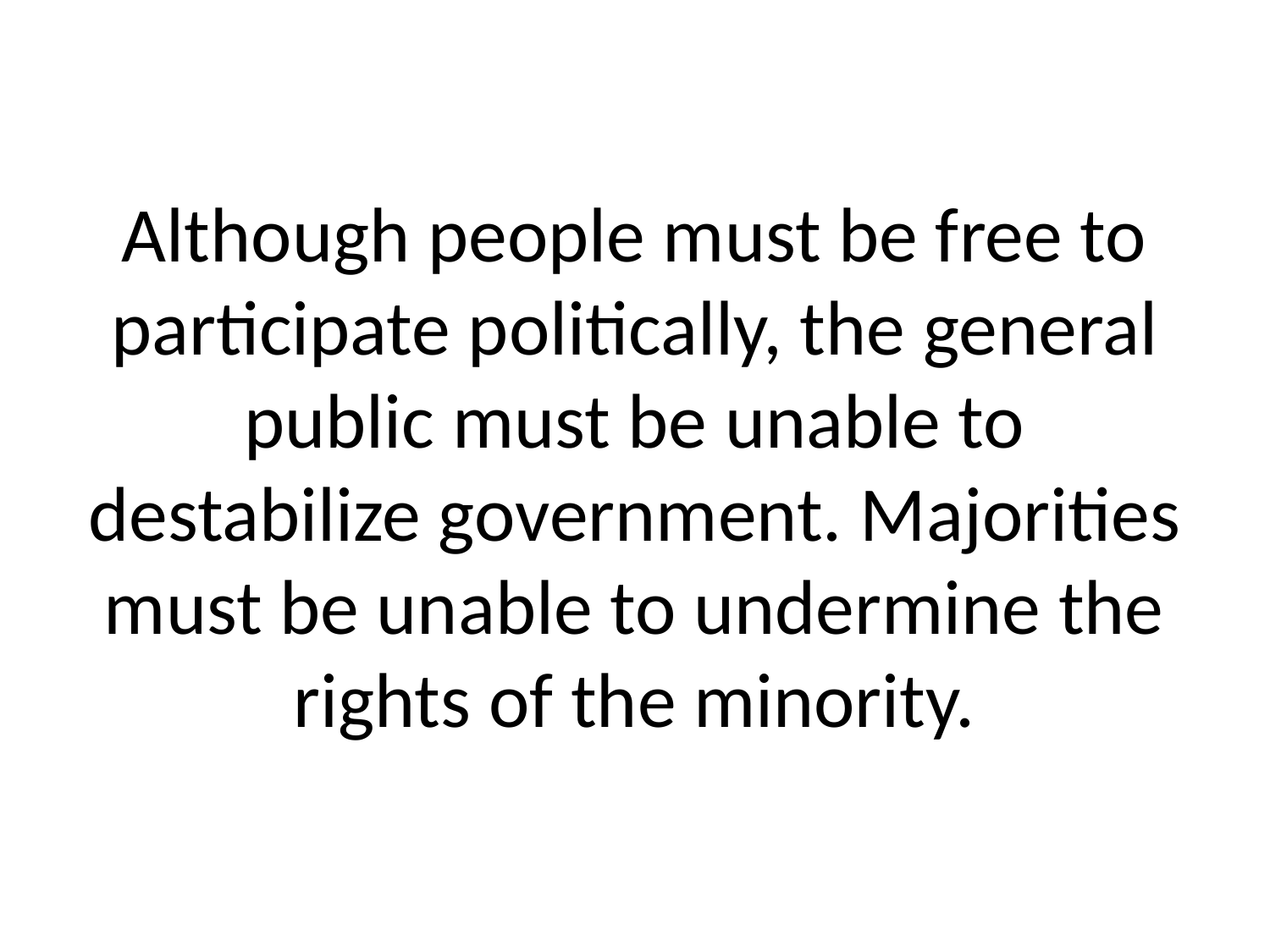

# Although people must be free to participate politically, the general public must be unable to destabilize government. Majorities must be unable to undermine the rights of the minority.